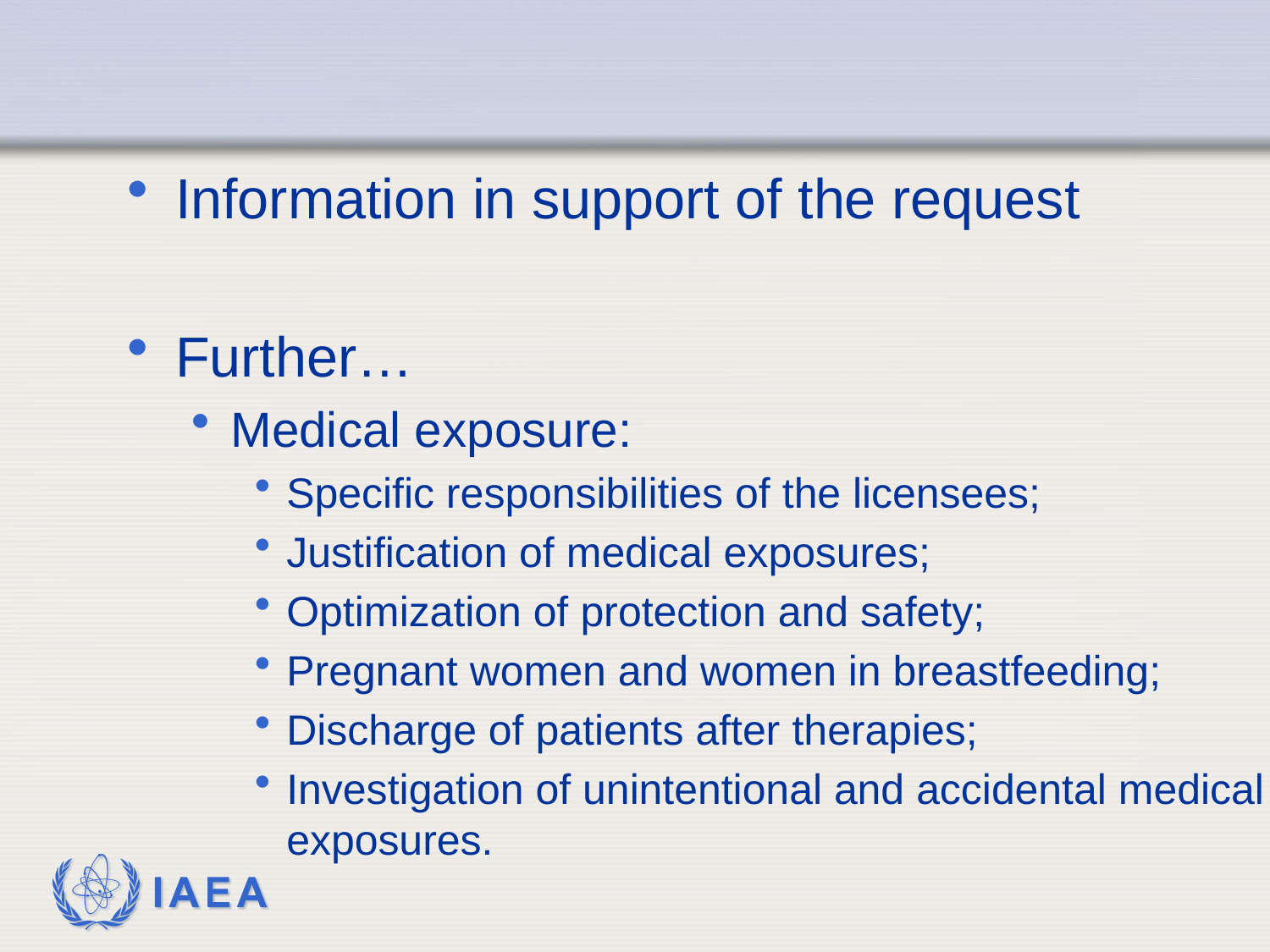

#
Information in support of the request

Further…
Medical exposure:
Specific responsibilities of the licensees;
Justification of medical exposures;
Optimization of protection and safety;
Pregnant women and women in breastfeeding;
Discharge of patients after therapies;
Investigation of unintentional and accidental medical exposures.